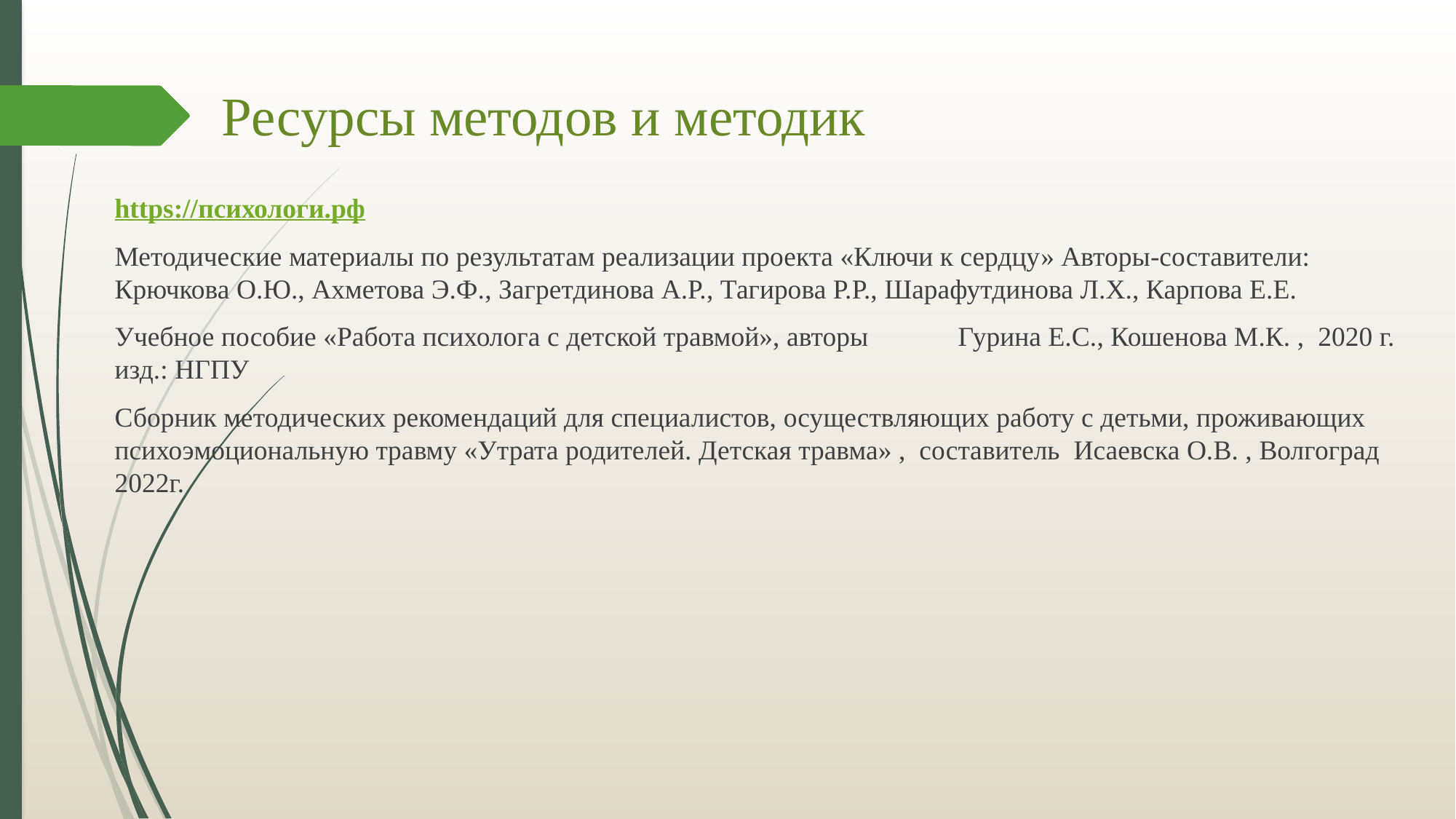

# Ресурсы методов и методик
https://психологи.рф
Методические материалы по результатам реализации проекта «Ключи к сердцу» Авторы-составители: Крючкова О.Ю., Ахметова Э.Ф., Загретдинова А.Р., Тагирова Р.Р., Шарафутдинова Л.Х., Карпова Е.Е.
Учебное пособие «Работа психолога с детской травмой», авторы             Гурина Е.С., Кошенова М.К. ,  2020 г. изд.: НГПУ
Сборник методических рекомендаций для специалистов, осуществляющих работу с детьми, проживающих психоэмоциональную травму «Утрата родителей. Детская травма» ,  составитель  Исаевска О.В. , Волгоград 2022г.